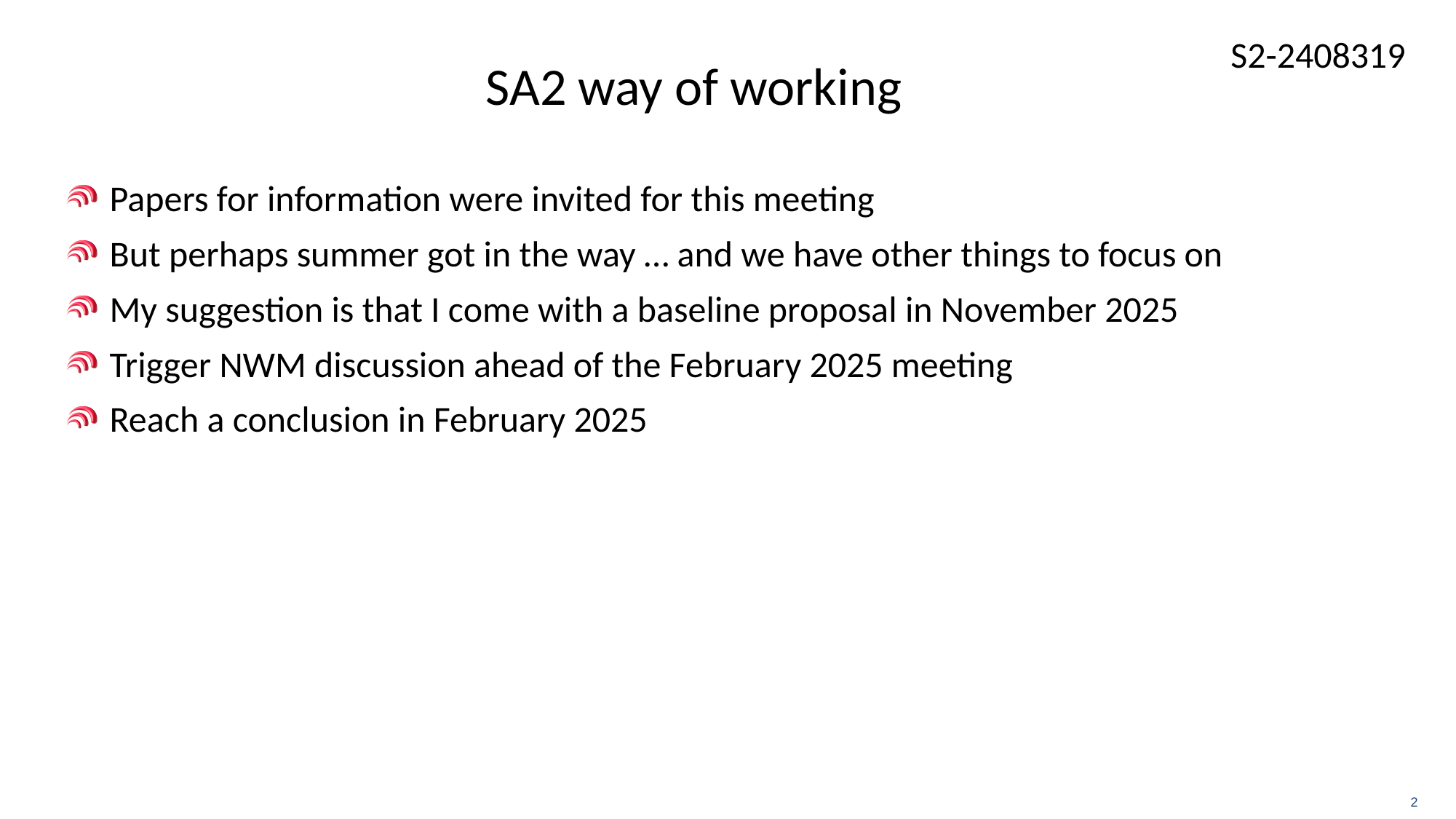

# SA2 way of working
Papers for information were invited for this meeting
But perhaps summer got in the way … and we have other things to focus on
My suggestion is that I come with a baseline proposal in November 2025
Trigger NWM discussion ahead of the February 2025 meeting
Reach a conclusion in February 2025